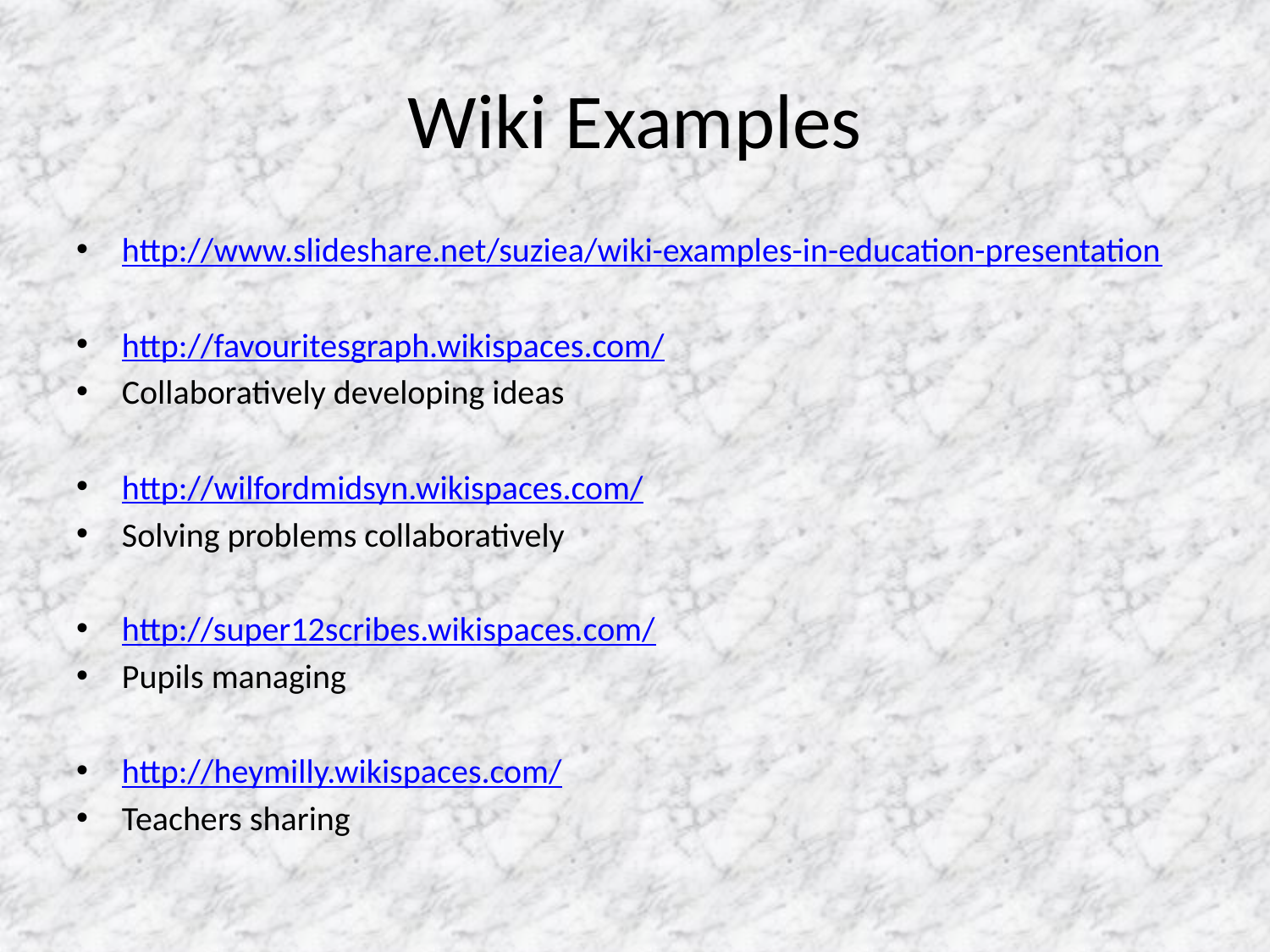

# Wiki Examples
http://www.slideshare.net/suziea/wiki-examples-in-education-presentation

http://favouritesgraph.wikispaces.com/
Collaboratively developing ideas

http://wilfordmidsyn.wikispaces.com/
Solving problems collaboratively

http://super12scribes.wikispaces.com/
Pupils managing

http://heymilly.wikispaces.com/
Teachers sharing